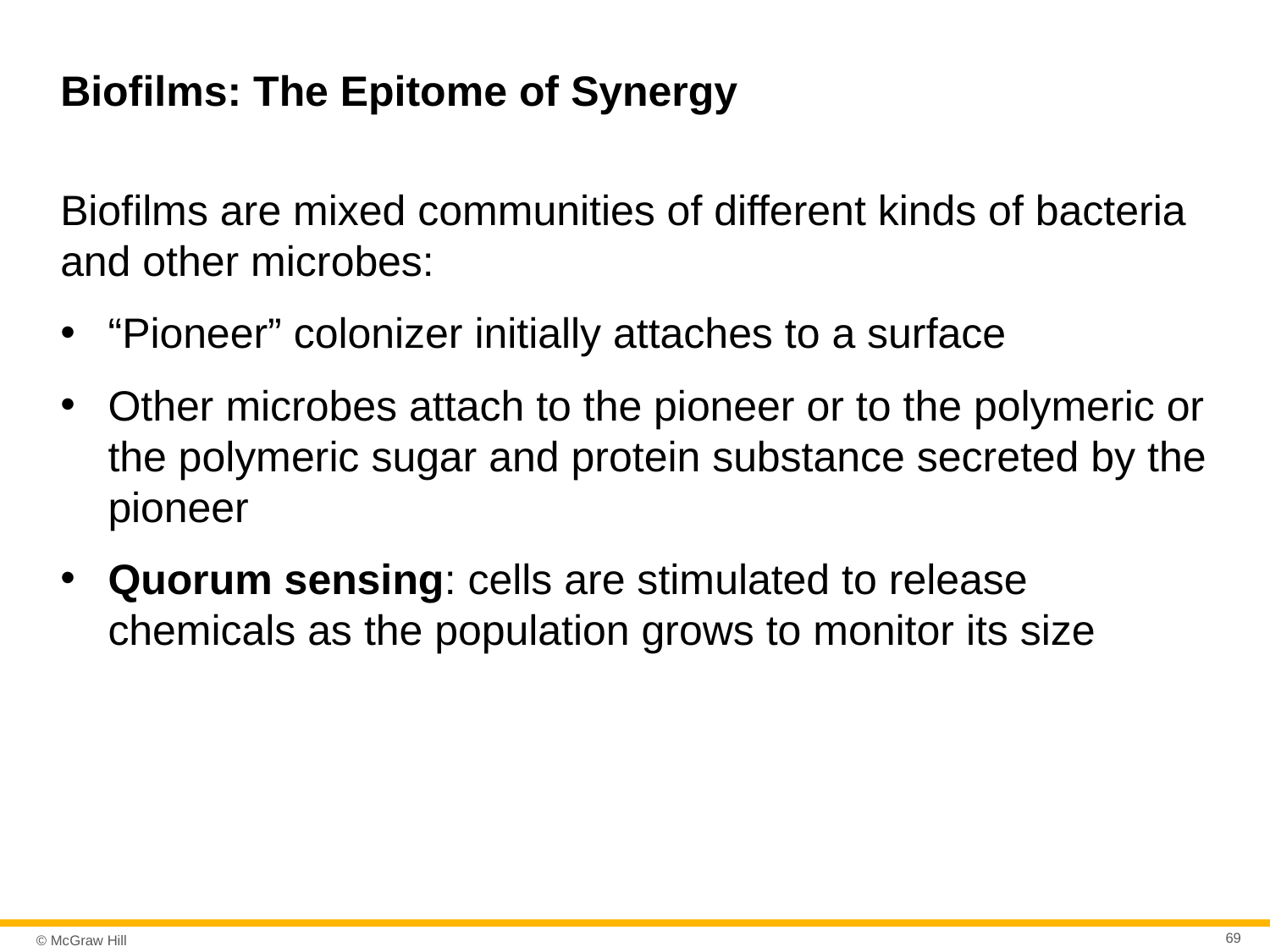

# Biofilms: The Epitome of Synergy
Biofilms are mixed communities of different kinds of bacteria and other microbes:
“Pioneer” colonizer initially attaches to a surface
Other microbes attach to the pioneer or to the polymeric or the polymeric sugar and protein substance secreted by the pioneer
Quorum sensing: cells are stimulated to release chemicals as the population grows to monitor its size